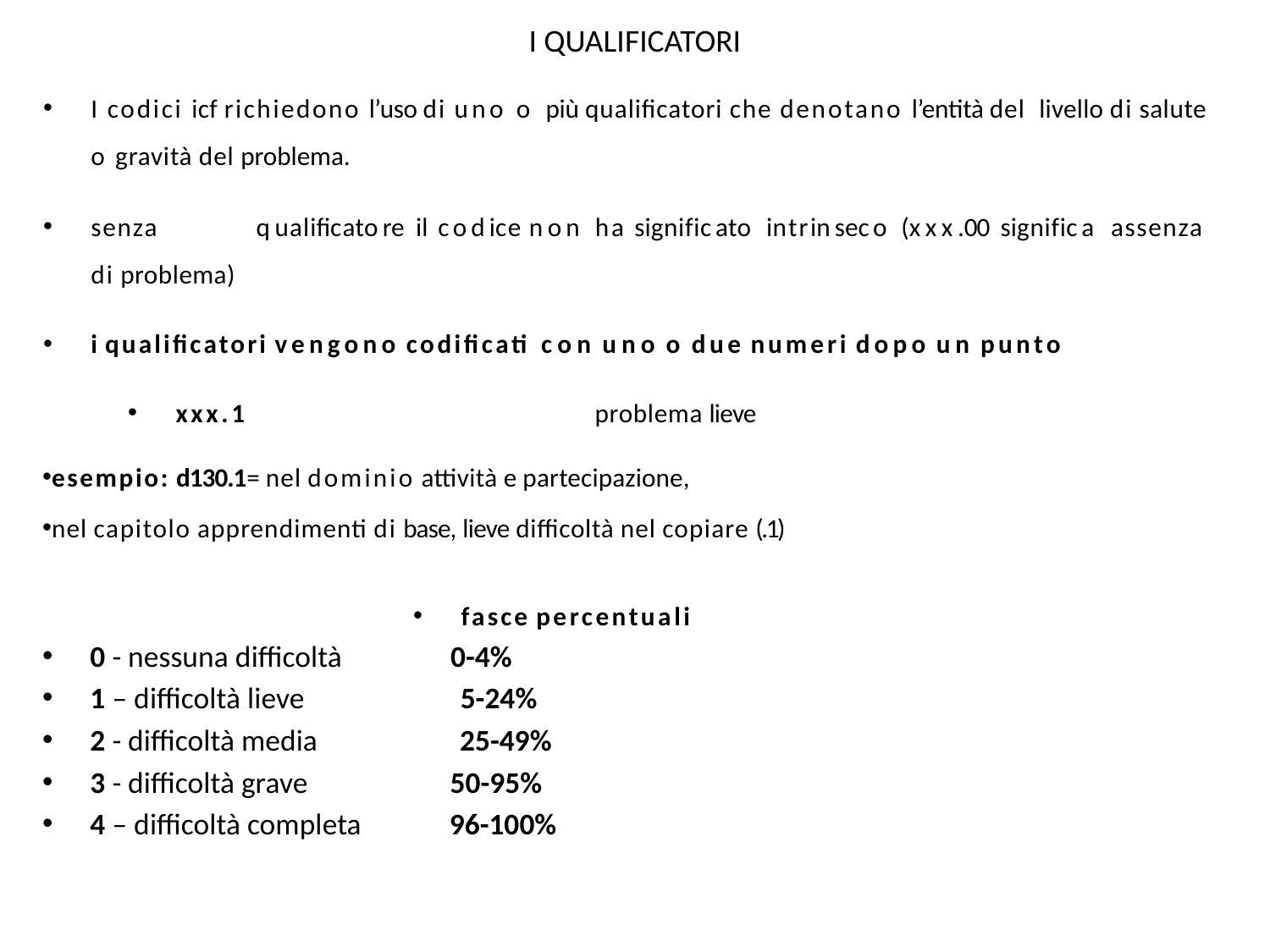

# I QUALIFICATORI
I  codici icf richiedono l’uso di uno o più qualificatori che denotano l’entità del  livello di salute o gravità del problema.
senza	qualificatore  il  codice non ha significato intrinseco (xxx.00  significa  assenza di problema)

i qualificatori vengono codificati  con uno o due numeri dopo un punto

xxx.1	problema lieve
esempio: d130.1= nel dominio attività e partecipazione,
nel capitolo apprendimenti di base, lieve difficoltà nel copiare (.1)

fasce percentuali
0 - nessuna difficoltà                0-4%
1 – difficoltà lieve                       5-24%
2 - difficoltà media                     25-49%
3 - difficoltà grave                     50-95%
4 – difficoltà completa             96-100%